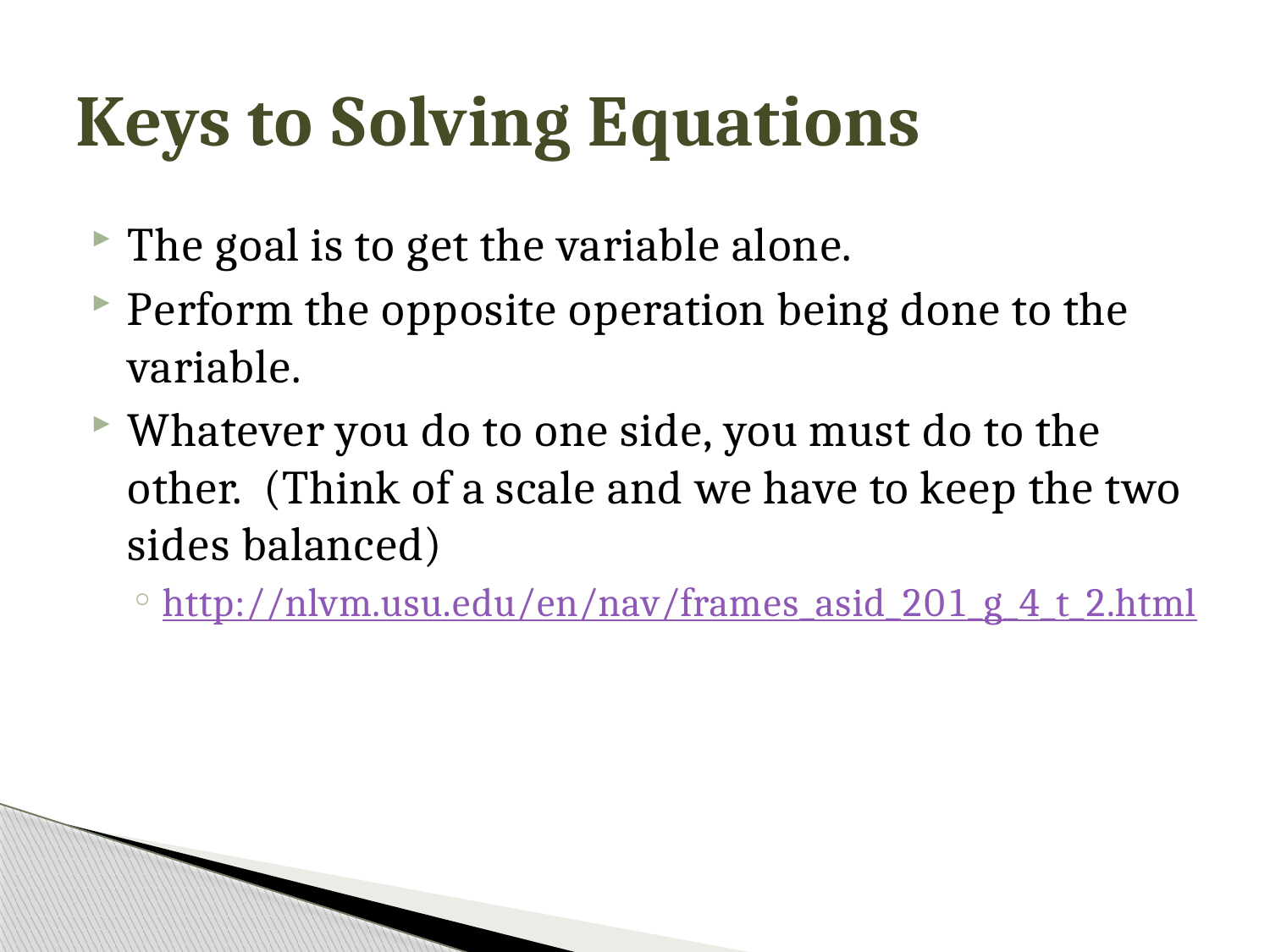

# Keys to Solving Equations
The goal is to get the variable alone.
Perform the opposite operation being done to the variable.
Whatever you do to one side, you must do to the other.  (Think of a scale and we have to keep the two sides balanced)
http://nlvm.usu.edu/en/nav/frames_asid_201_g_4_t_2.html